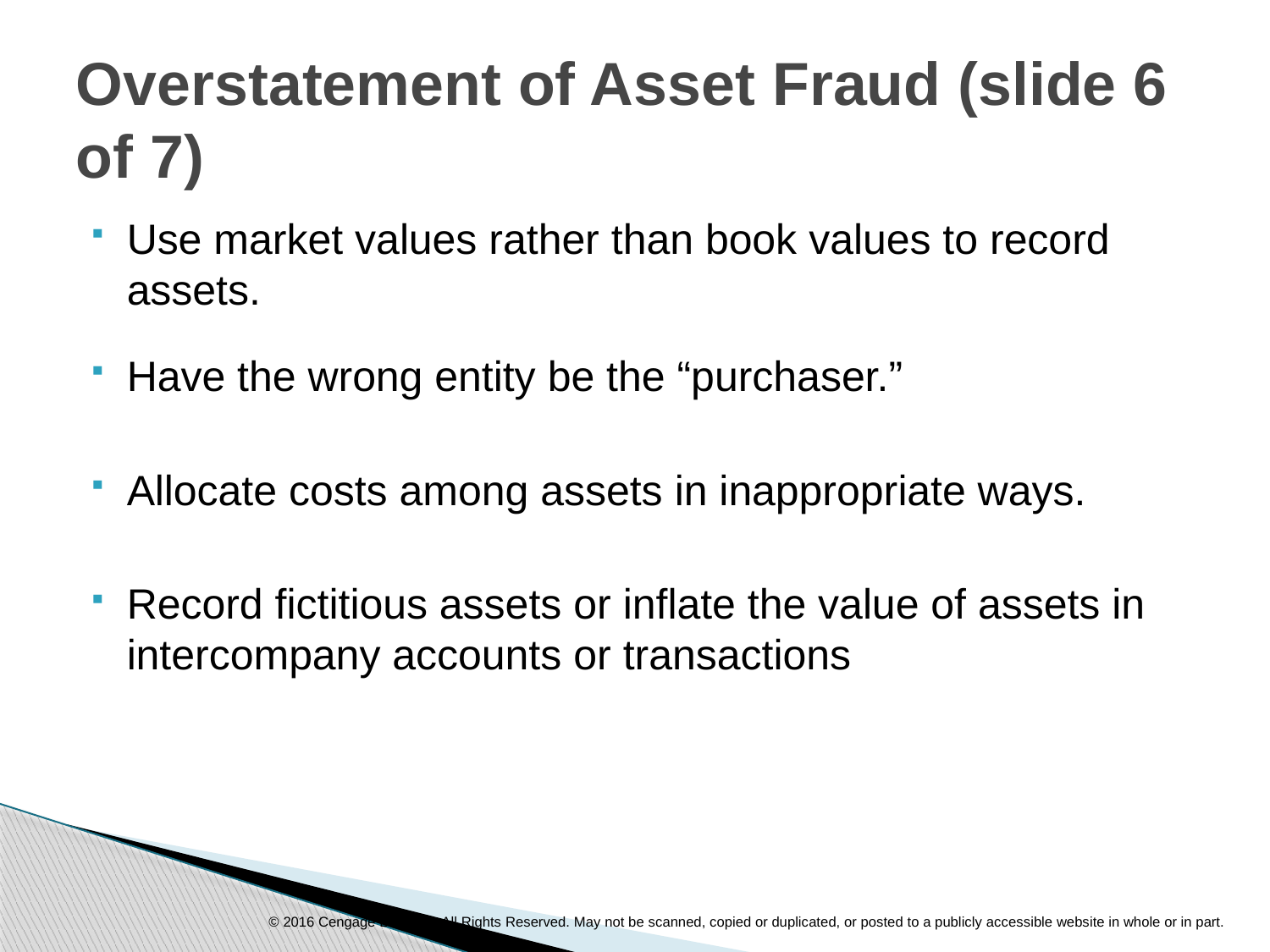

# Overstatement of Asset Fraud (slide 6 of 7)
Use market values rather than book values to record assets.

Have the wrong entity be the “purchaser.”

Allocate costs among assets in inappropriate ways.

Record fictitious assets or inflate the value of assets in intercompany accounts or transactions
© 2016 Cengage Learning. All Rights Reserved. May not be scanned, copied or duplicated, or posted to a publicly accessible website in whole or in part.
© 2011 Cengage Learning. All Rights Reserved. May not be copied, scanned, or duplicated, in whole or in part, except for use as permitted in a license distributed with a certain product or service or otherwise on a password-protected website for classroom use.